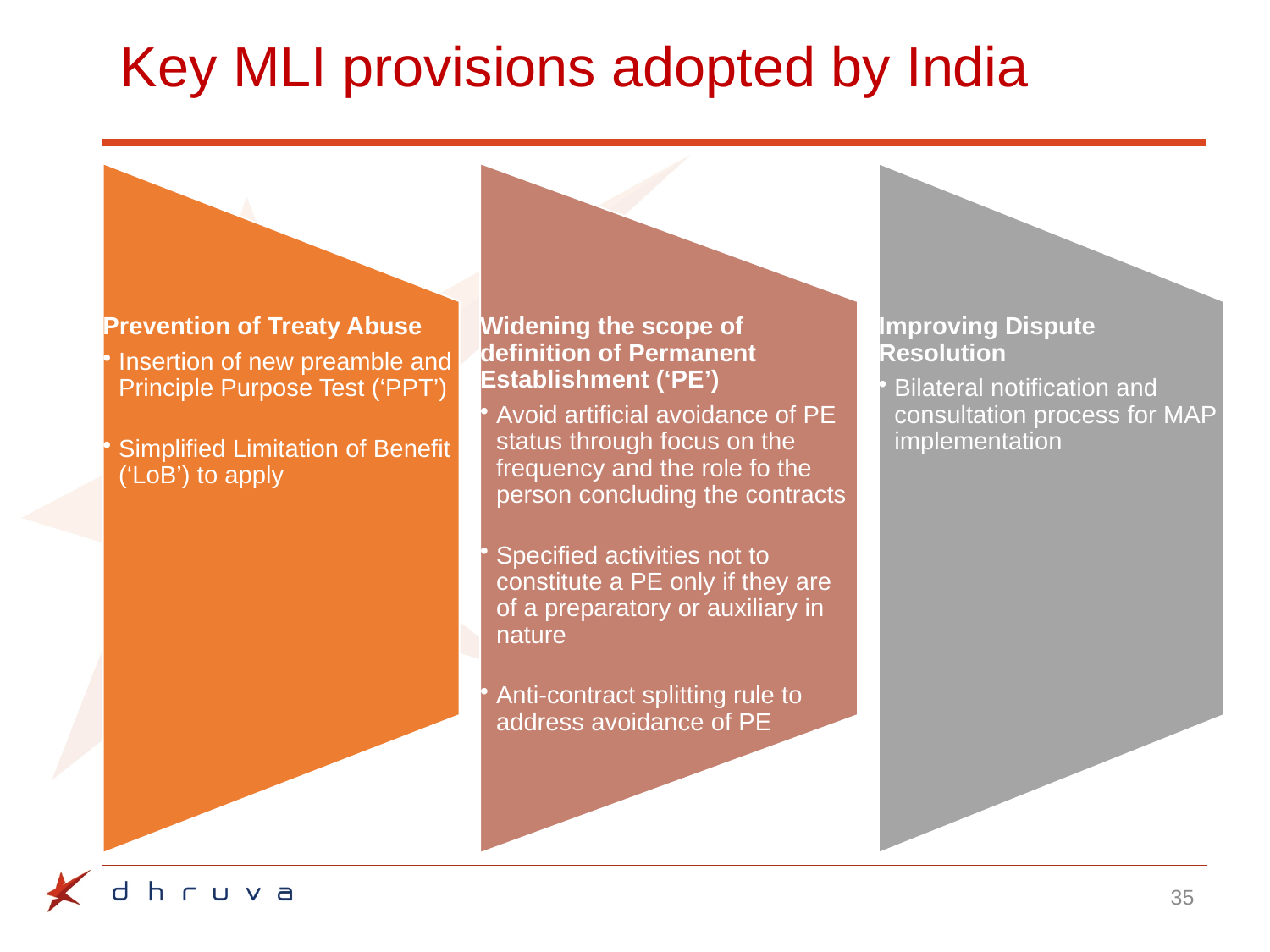

# Key MLI provisions adopted by India
Prevention of Treaty Abuse
Insertion of new preamble and Principle Purpose Test (‘PPT’)

Simplified Limitation of Benefit (‘LoB’) to apply
Widening the scope of definition of Permanent Establishment (‘PE’)
Avoid artificial avoidance of PE status through focus on the frequency and the role fo the person concluding the contracts

Specified activities not to constitute a PE only if they are of a preparatory or auxiliary in nature

Anti-contract splitting rule to address avoidance of PE

Improving Dispute Resolution
Bilateral notification and consultation process for MAP implementation
35